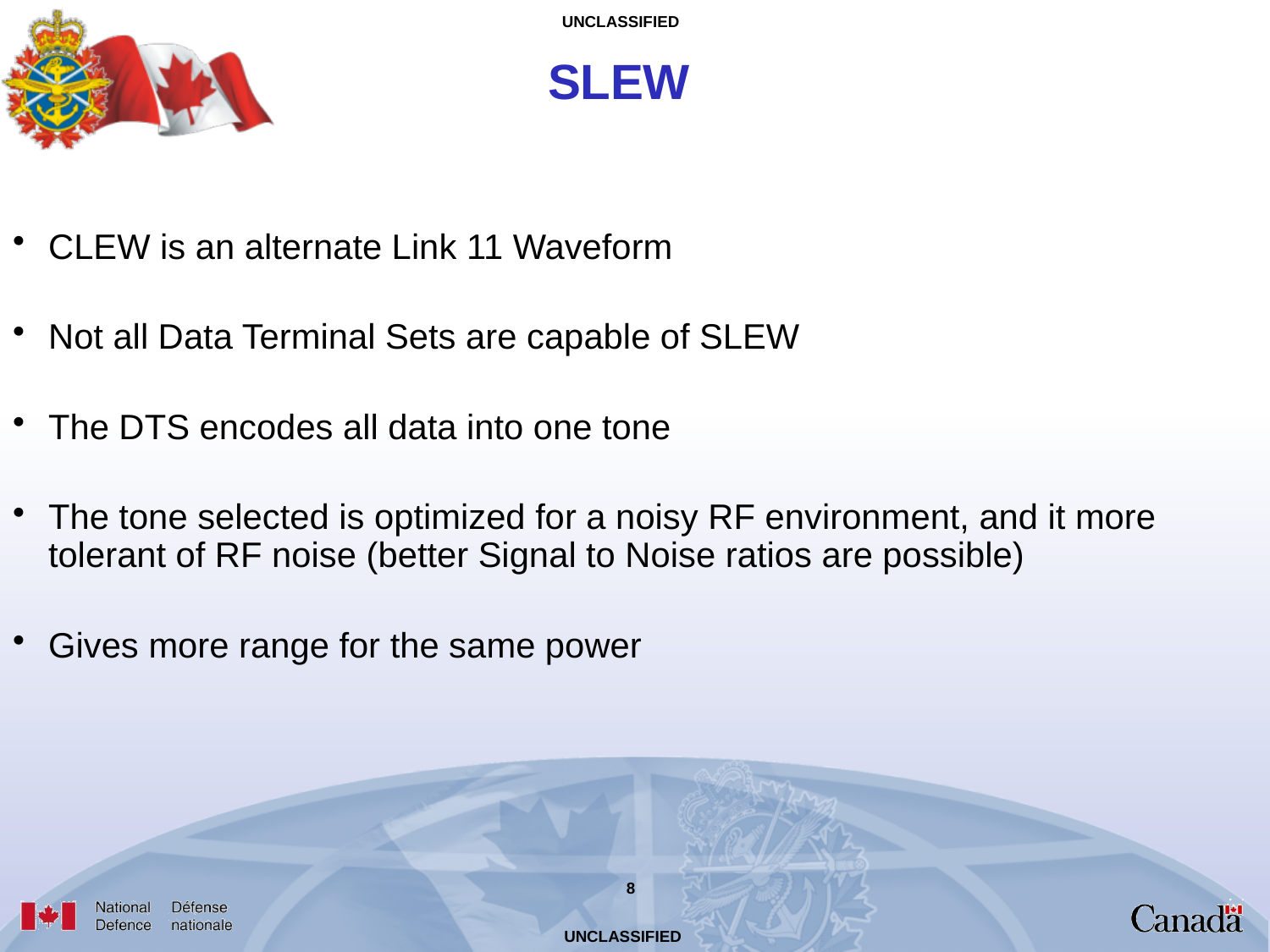

# SLEW
CLEW is an alternate Link 11 Waveform

Not all Data Terminal Sets are capable of SLEW

The DTS encodes all data into one tone

The tone selected is optimized for a noisy RF environment, and it more tolerant of RF noise (better Signal to Noise ratios are possible)

Gives more range for the same power